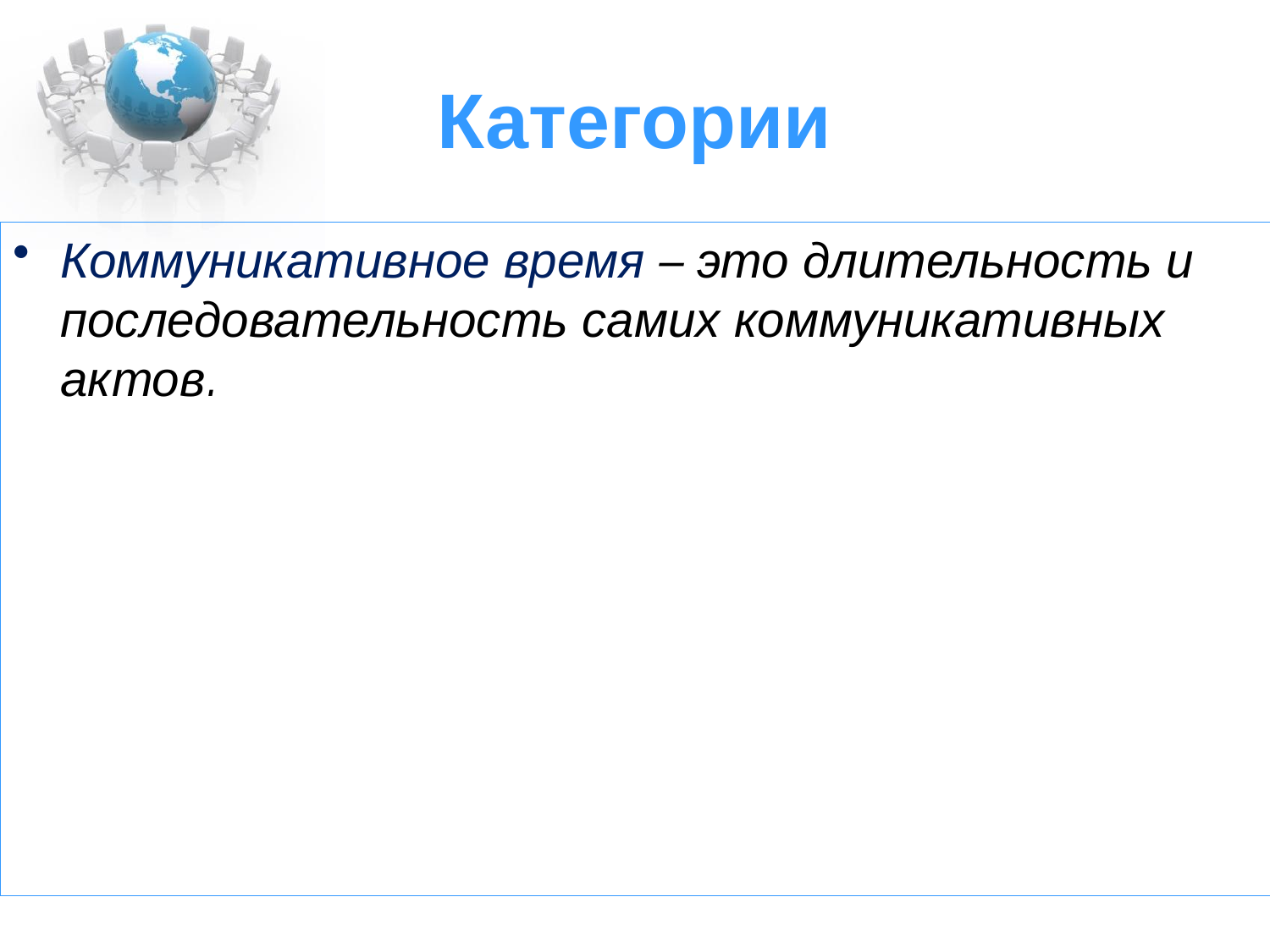

# Категории
Коммуникативное время – это длительность и последовательность самих коммуникативных актов.